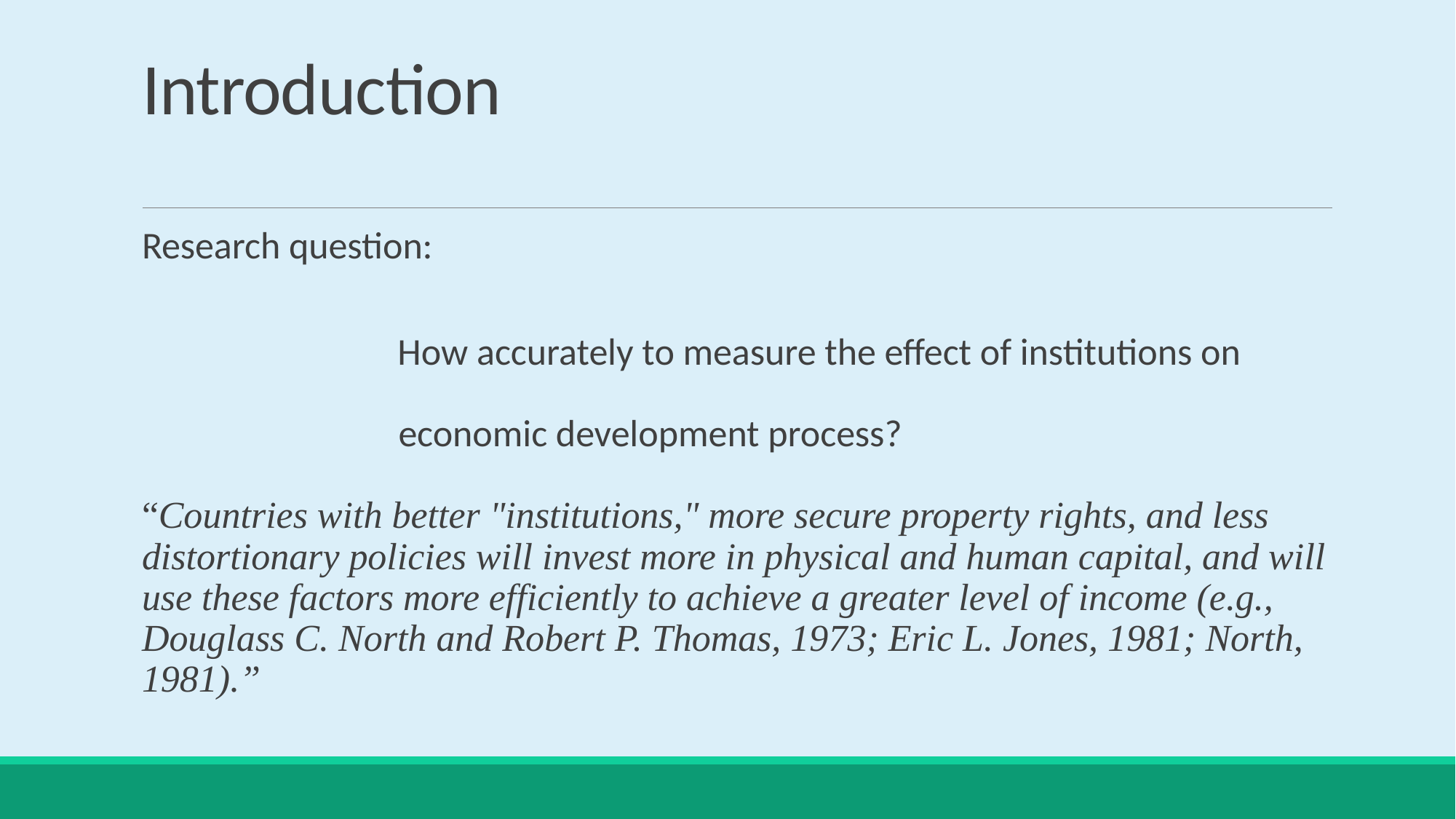

# Introduction
Research question:

                                     How accurately to measure the effect of institutions on
                              economic development process?

“Countries with better "institutions," more secure property rights, and less distortionary policies will invest more in physical and human capital, and will use these factors more efficiently to achieve a greater level of income (e.g., Douglass C. North and Robert P. Thomas, 1973; Eric L. Jones, 1981; North, 1981).”